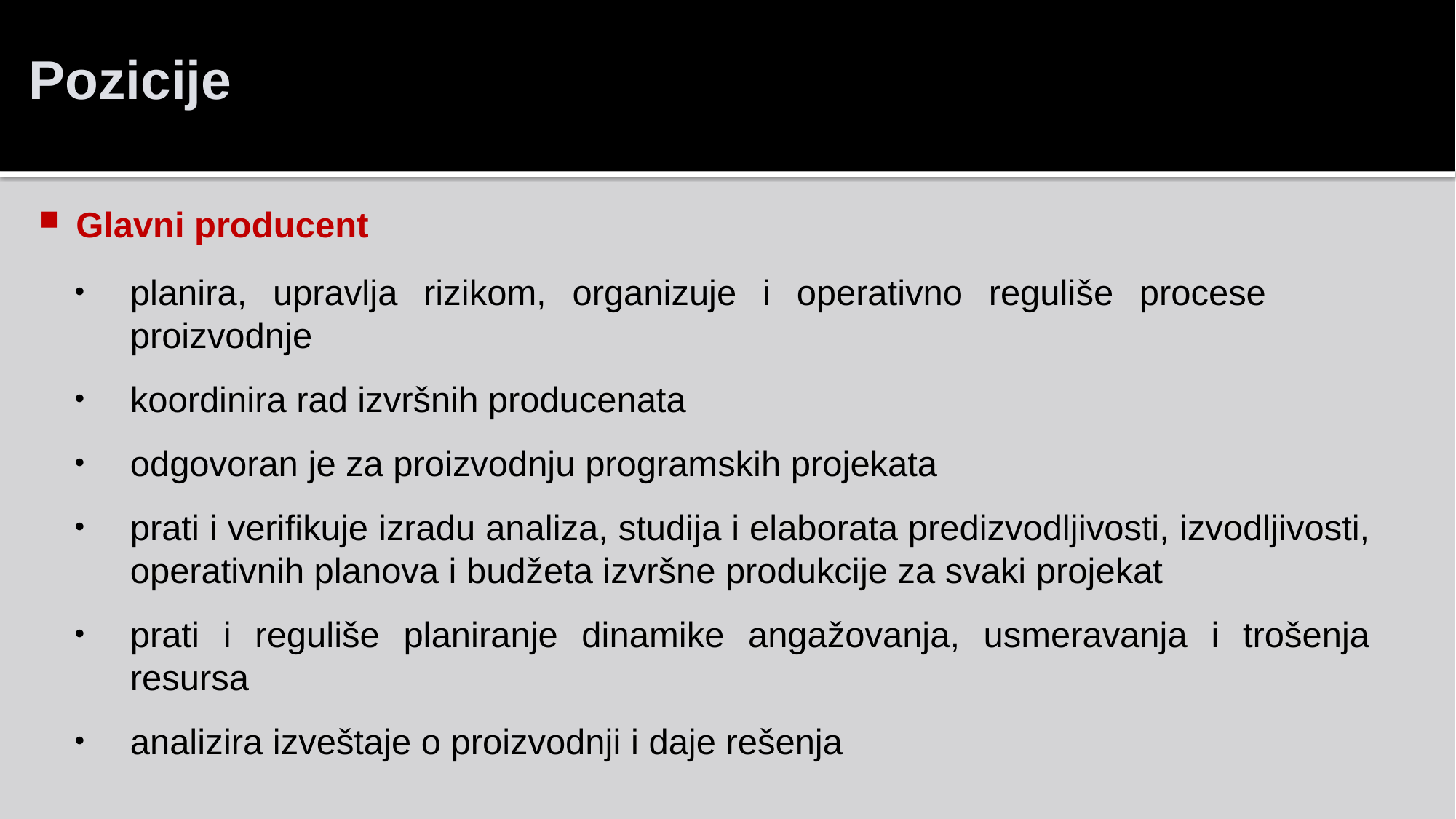

Pozicije
Glavni producent

planira, upravlja rizikom, organizuje i operativno reguliše procese     proizvodnje

koordinira rad izvršnih producenata

odgovoran je za proizvodnju programskih projekata

prati i verifikuje izradu analiza, studija i elaborata predizvodljivosti, izvodljivosti, operativnih planova i budžeta izvršne produkcije za svaki projekat

prati i reguliše planiranje dinamike angažovanja, usmeravanja i trošenja resursa

analizira izveštaje o proizvodnji i daje rešenja